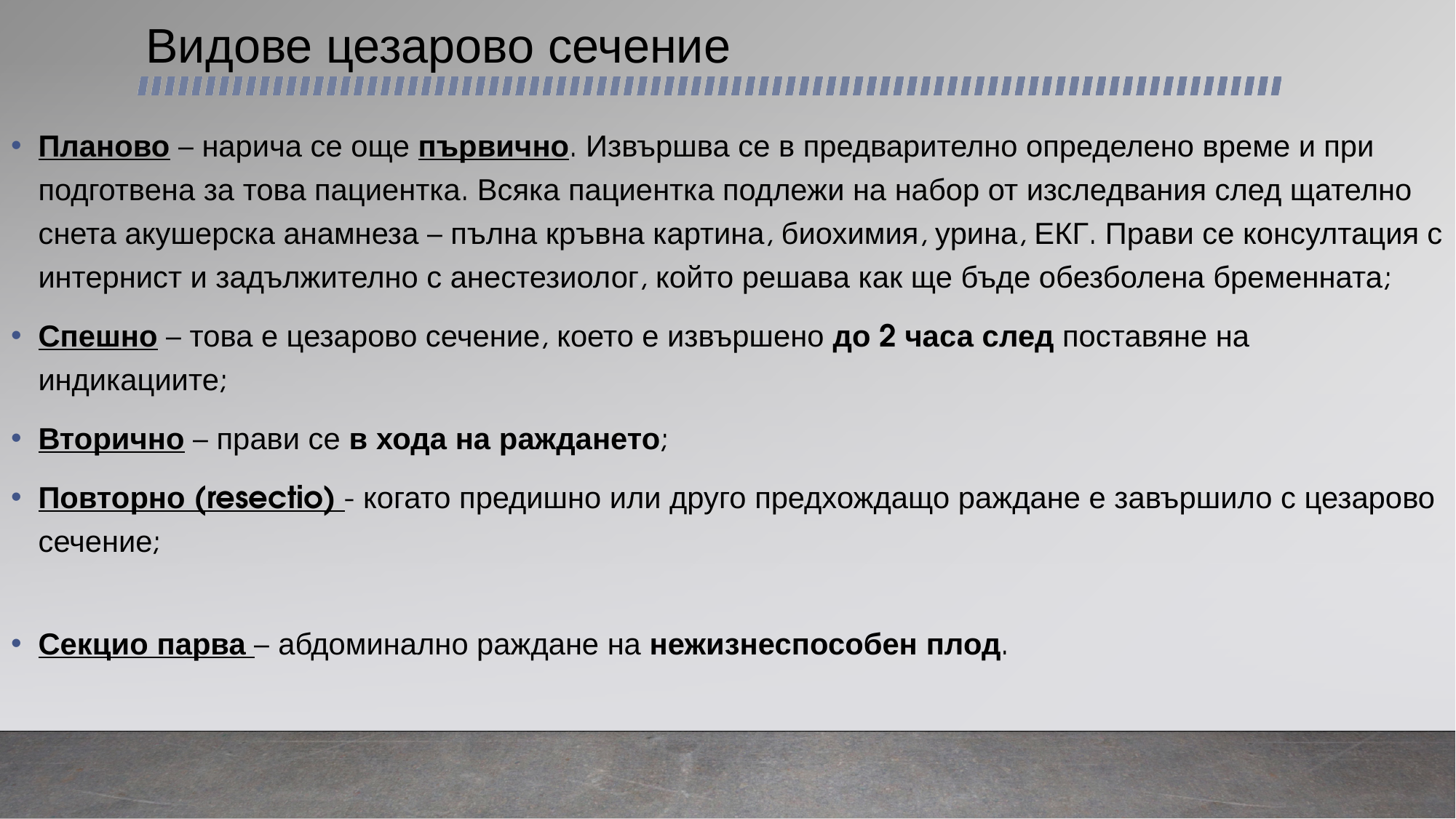

# Видове цезарово сечение
Планово – нарича се още първично. Извършва се в предварително определено време и при подготвена за това пациентка. Всяка пациентка подлежи на набор от изследвания след щателно снета акушерска анамнеза – пълна кръвна картина, биохимия, урина, ЕКГ. Прави се консултация с интернист и задължително с анестезиолог, който решава как ще бъде обезболена бременната;
Спешно – това е цезарово сечение, което е извършено до 2 часа след поставяне на индикациите;
Вторично – прави се в хода на раждането;
Повторно (resectio) - когато предишно или друго предхождащо раждане е завършило с цезарово сечение;
Секцио парва – абдоминално раждане на нежизнеспособен плод.